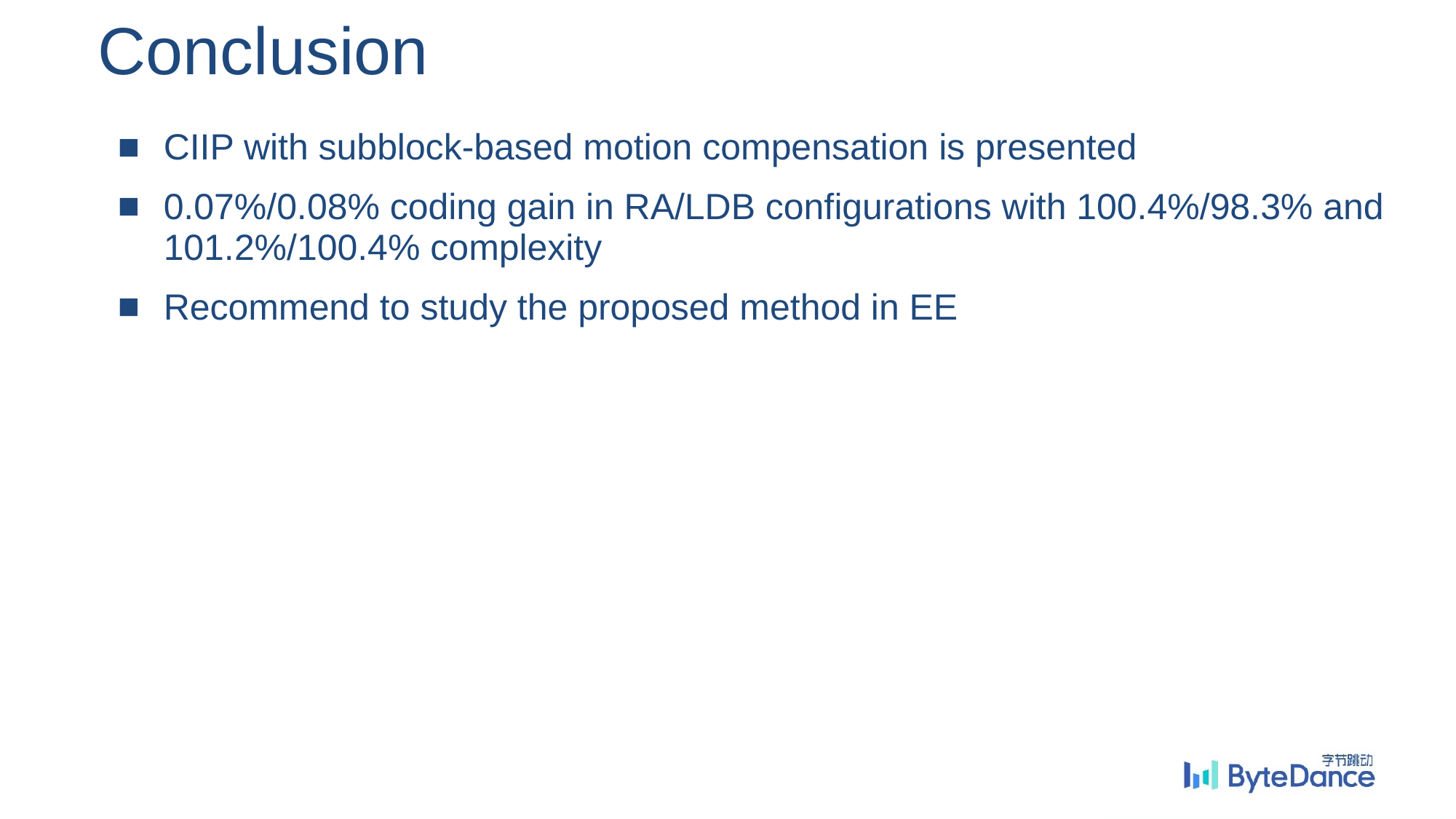

# Conclusion
CIIP with subblock-based motion compensation is presented
0.07%/0.08% coding gain in RA/LDB configurations with 100.4%/98.3% and 101.2%/100.4% complexity
Recommend to study the proposed method in EE
5